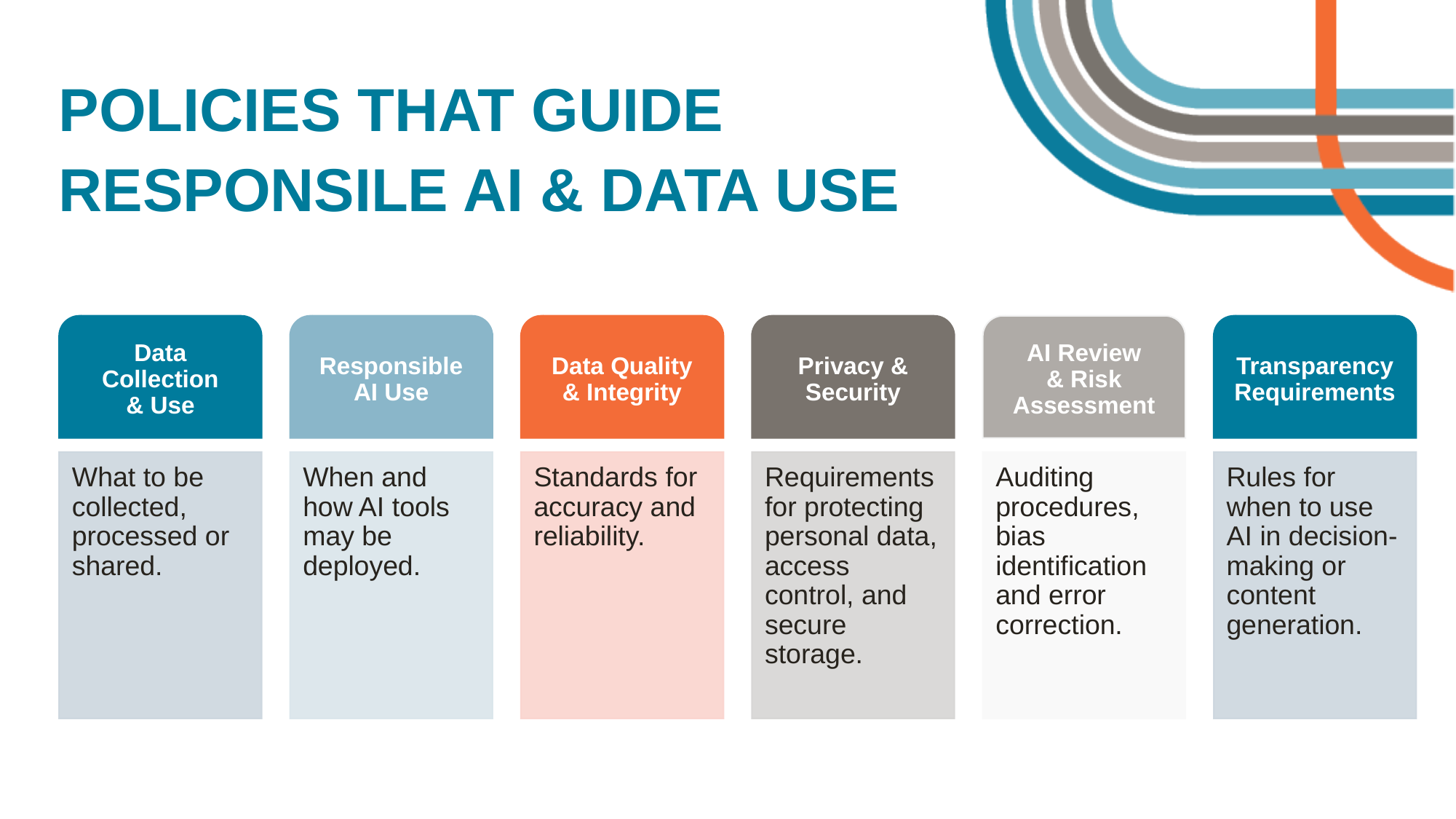

POLICIES THAT GUIDE RESPONSILE AI & DATA USE
Data Collection
& Use
What to be collected, processed or shared.
Responsible AI Use
When and how AI tools may be deployed.
Data Quality & Integrity
Standards for accuracy and reliability.
Privacy & Security
Requirements for protecting personal data, access control, and secure storage.
AI Review
& Risk Assessment
Auditing procedures, bias identification and error correction.
Transparency Requirements
Rules for when to use AI in decision-making or content generation.